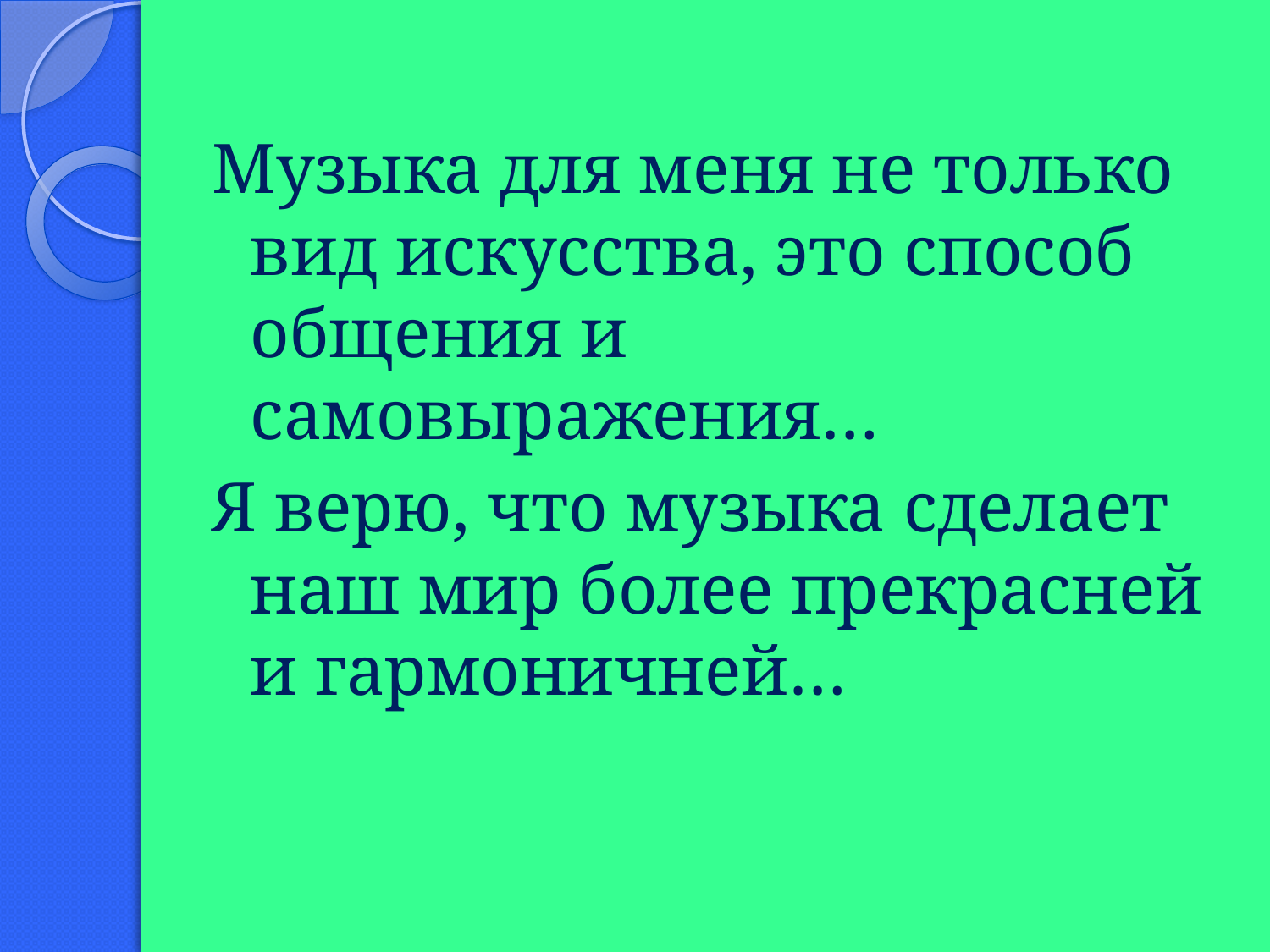

Музыка для меня не только вид искусства, это способ общения и самовыражения…
Я верю, что музыка сделает наш мир более прекрасней и гармоничней…